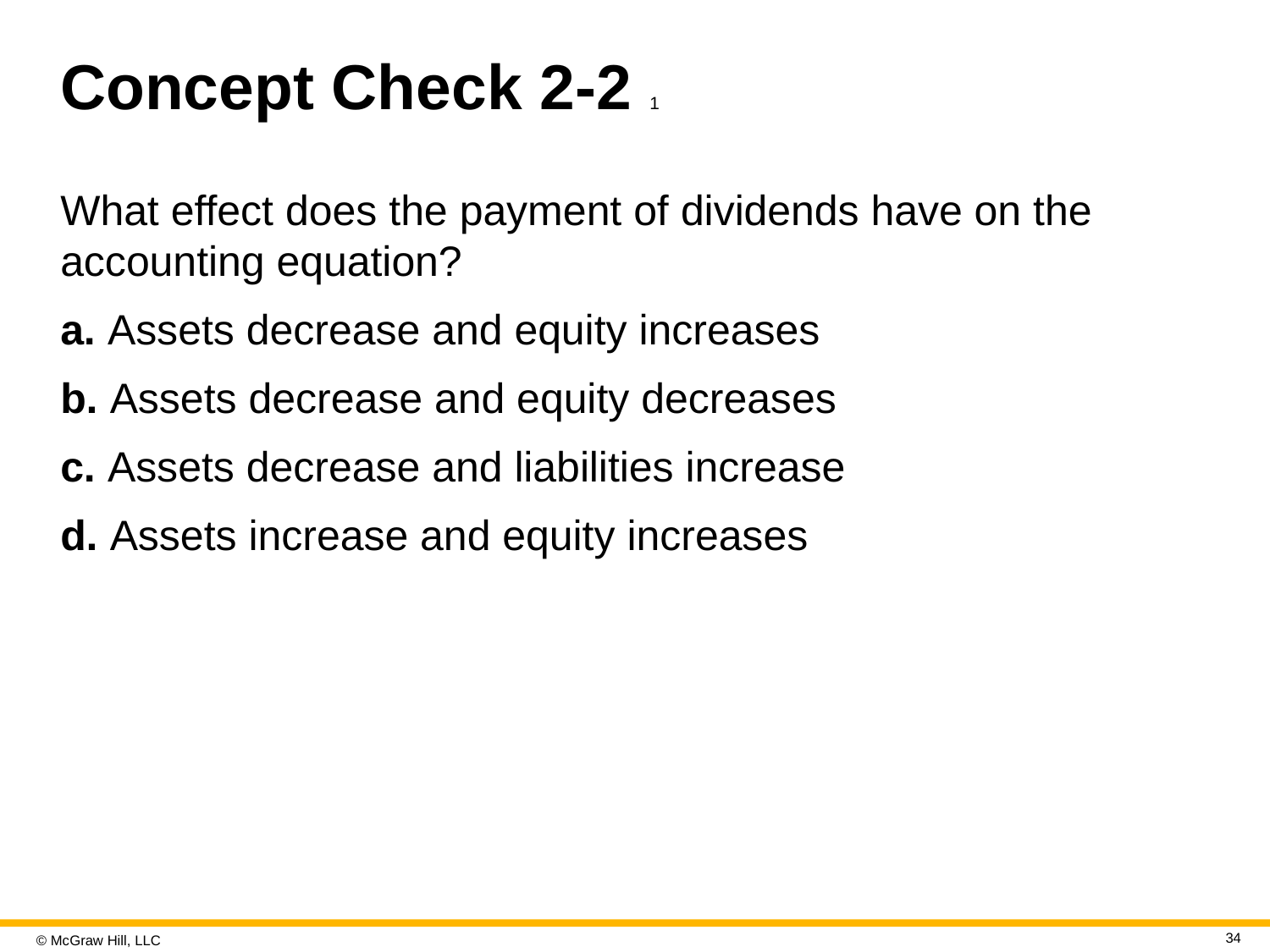

# Concept Check 2-2 1
What effect does the payment of dividends have on the accounting equation?
a. Assets decrease and equity increases
b. Assets decrease and equity decreases
c. Assets decrease and liabilities increase
d. Assets increase and equity increases
34